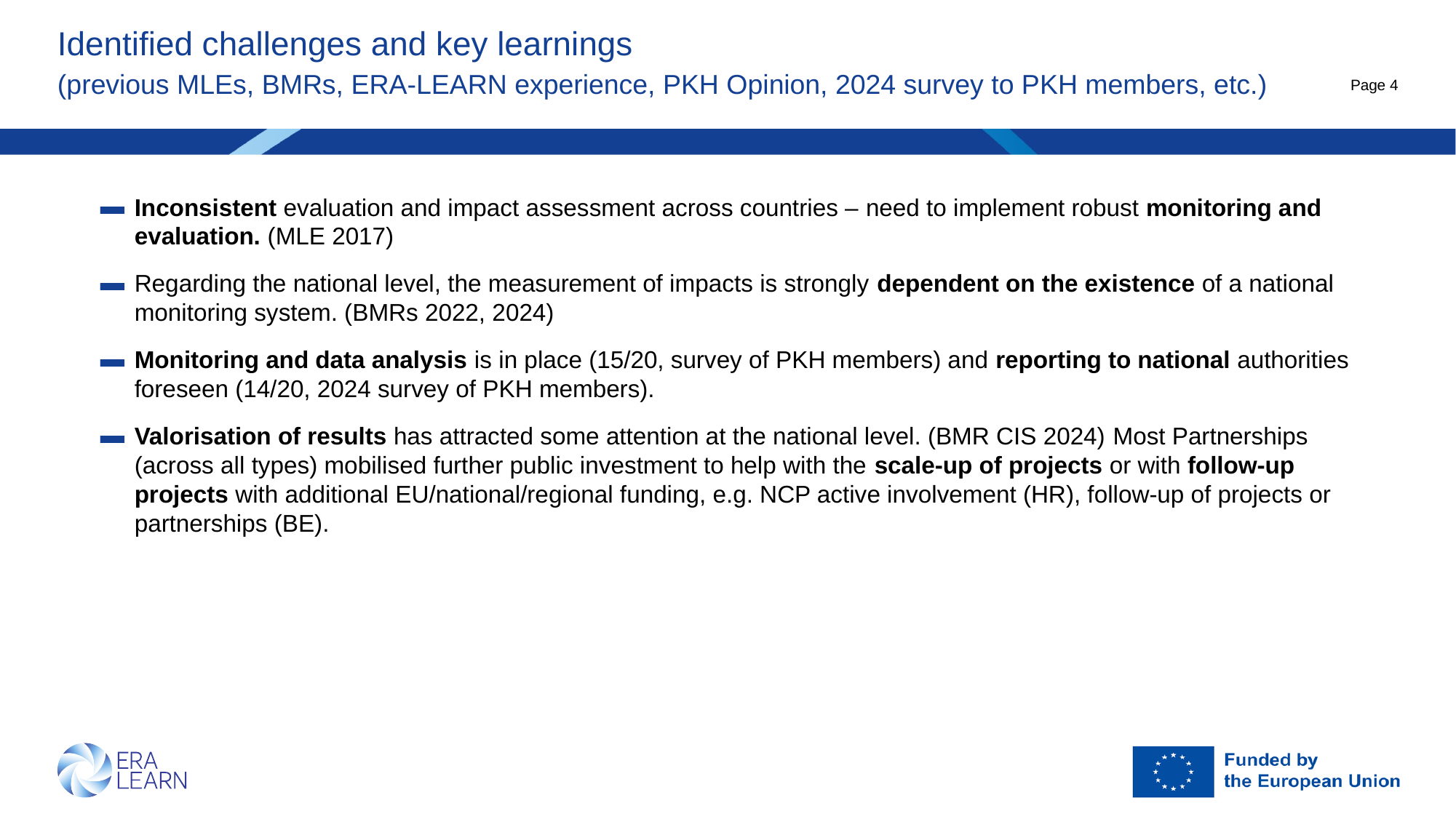

# Identified challenges and key learnings (previous MLEs, BMRs, ERA-LEARN experience, PKH Opinion, 2024 survey to PKH members, etc.)
Page 4
Inconsistent evaluation and impact assessment across countries – need to implement robust monitoring and evaluation. (MLE 2017)
Regarding the national level, the measurement of impacts is strongly dependent on the existence of a national monitoring system. (BMRs 2022, 2024)
Monitoring and data analysis is in place (15/20, survey of PKH members) and reporting to national authorities foreseen (14/20, 2024 survey of PKH members).
Valorisation of results has attracted some attention at the national level. (BMR CIS 2024) Most Partnerships (across all types) mobilised further public investment to help with the scale-up of projects or with follow-up projects with additional EU/national/regional funding, e.g. NCP active involvement (HR), follow-up of projects or partnerships (BE).